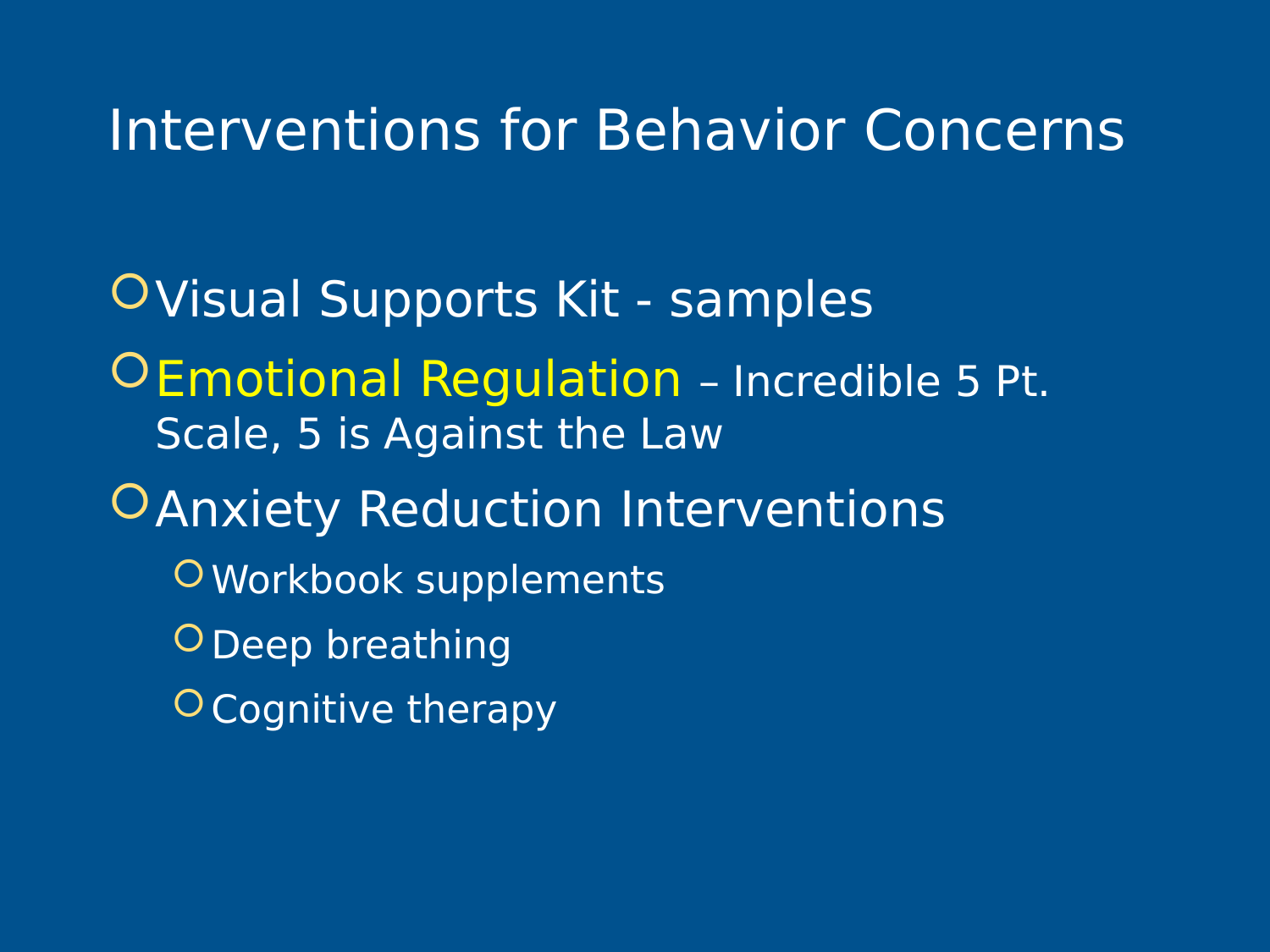

# Interventions for Behavior Concerns
Visual Supports Kit - samples
Emotional Regulation – Incredible 5 Pt. Scale, 5 is Against the Law
Anxiety Reduction Interventions
Workbook supplements
Deep breathing
Cognitive therapy